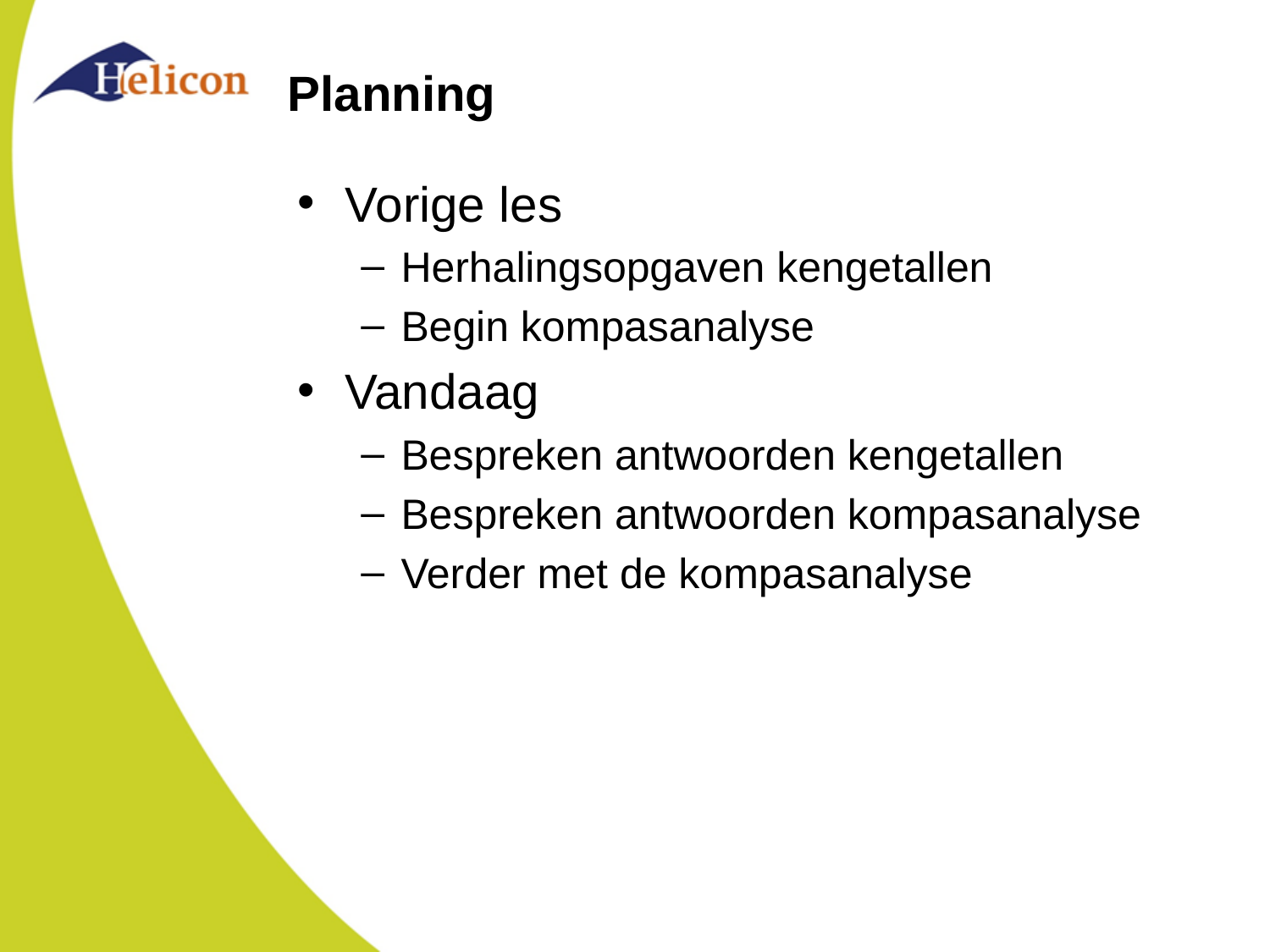

# Planning
Vorige les
Herhalingsopgaven kengetallen
Begin kompasanalyse
Vandaag
Bespreken antwoorden kengetallen
Bespreken antwoorden kompasanalyse
Verder met de kompasanalyse